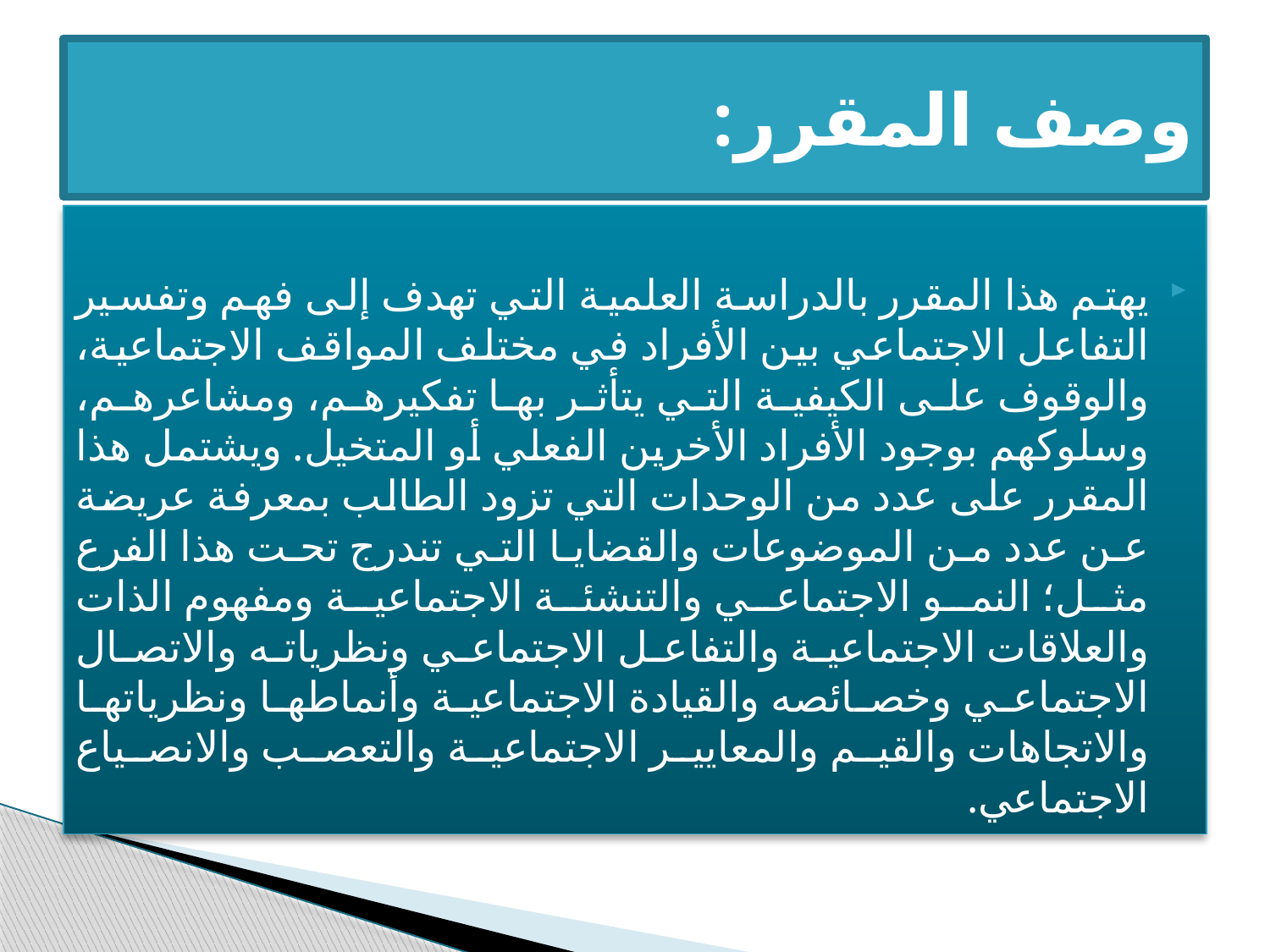

# وصف المقرر:

يهتم هذا المقرر بالدراسة العلمية التي تهدف إلى فهم وتفسير التفاعل الاجتماعي بين الأفراد في مختلف المواقف الاجتماعية، والوقوف على الكيفية التي يتأثر بها تفكيرهم، ومشاعرهم، وسلوكهم بوجود الأفراد الأخرين الفعلي أو المتخيل. ويشتمل هذا المقرر على عدد من الوحدات التي تزود الطالب بمعرفة عريضة عن عدد من الموضوعات والقضايا التي تندرج تحت هذا الفرع مثل؛ النمو الاجتماعي والتنشئة الاجتماعية ومفهوم الذات والعلاقات الاجتماعية والتفاعل الاجتماعي ونظرياته والاتصال الاجتماعي وخصائصه والقيادة الاجتماعية وأنماطها ونظرياتها والاتجاهات والقيم والمعايير الاجتماعية والتعصب والانصياع الاجتماعي.